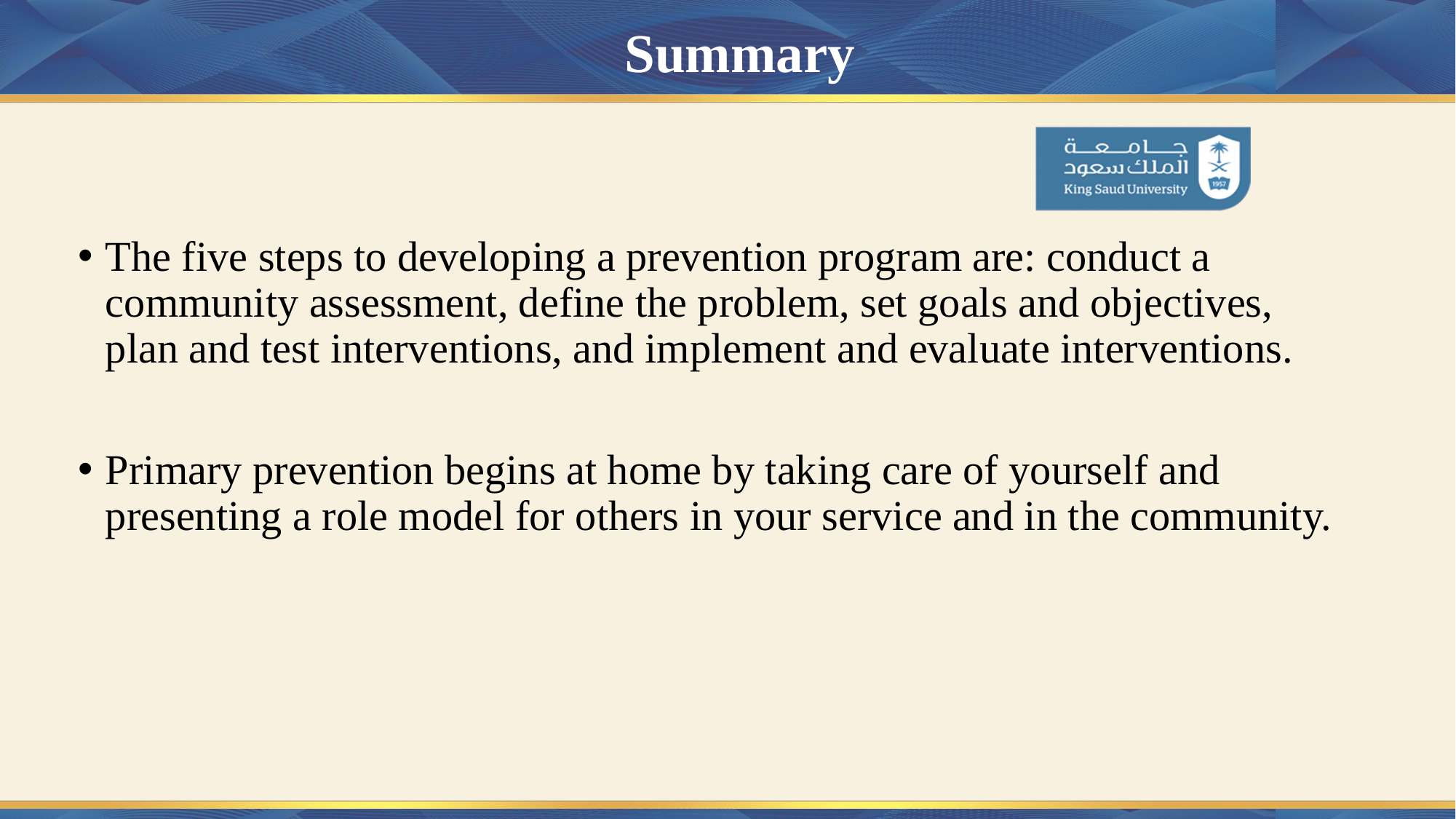

# Summary
The five steps to developing a prevention program are: conduct a community assessment, define the problem, set goals and objectives, plan and test interventions, and implement and evaluate interventions.

Primary prevention begins at home by taking care of yourself and presenting a role model for others in your service and in the community.